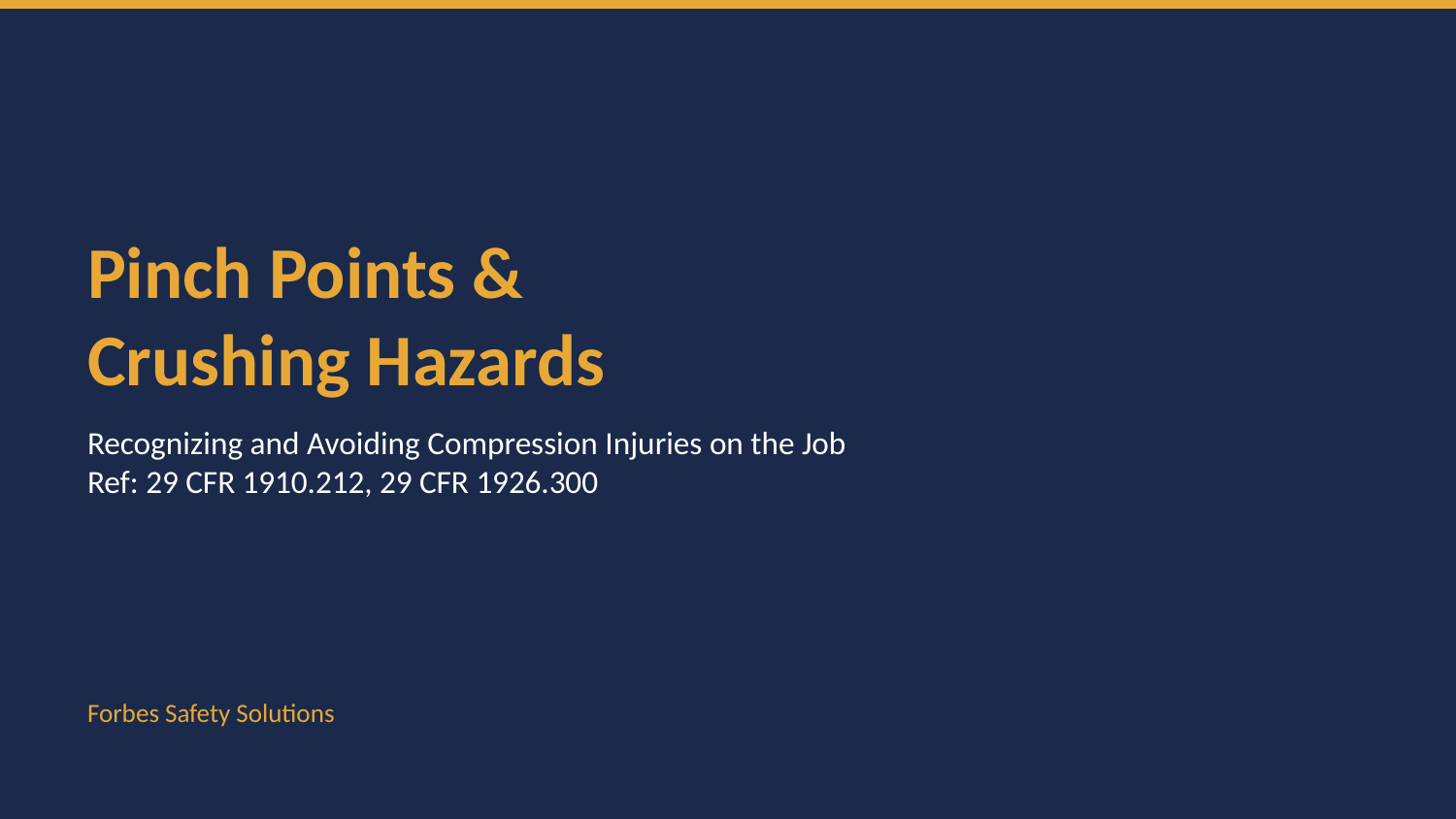

Pinch Points &
Crushing Hazards
Recognizing and Avoiding Compression Injuries on the Job
Ref: 29 CFR 1910.212, 29 CFR 1926.300
Forbes Safety Solutions